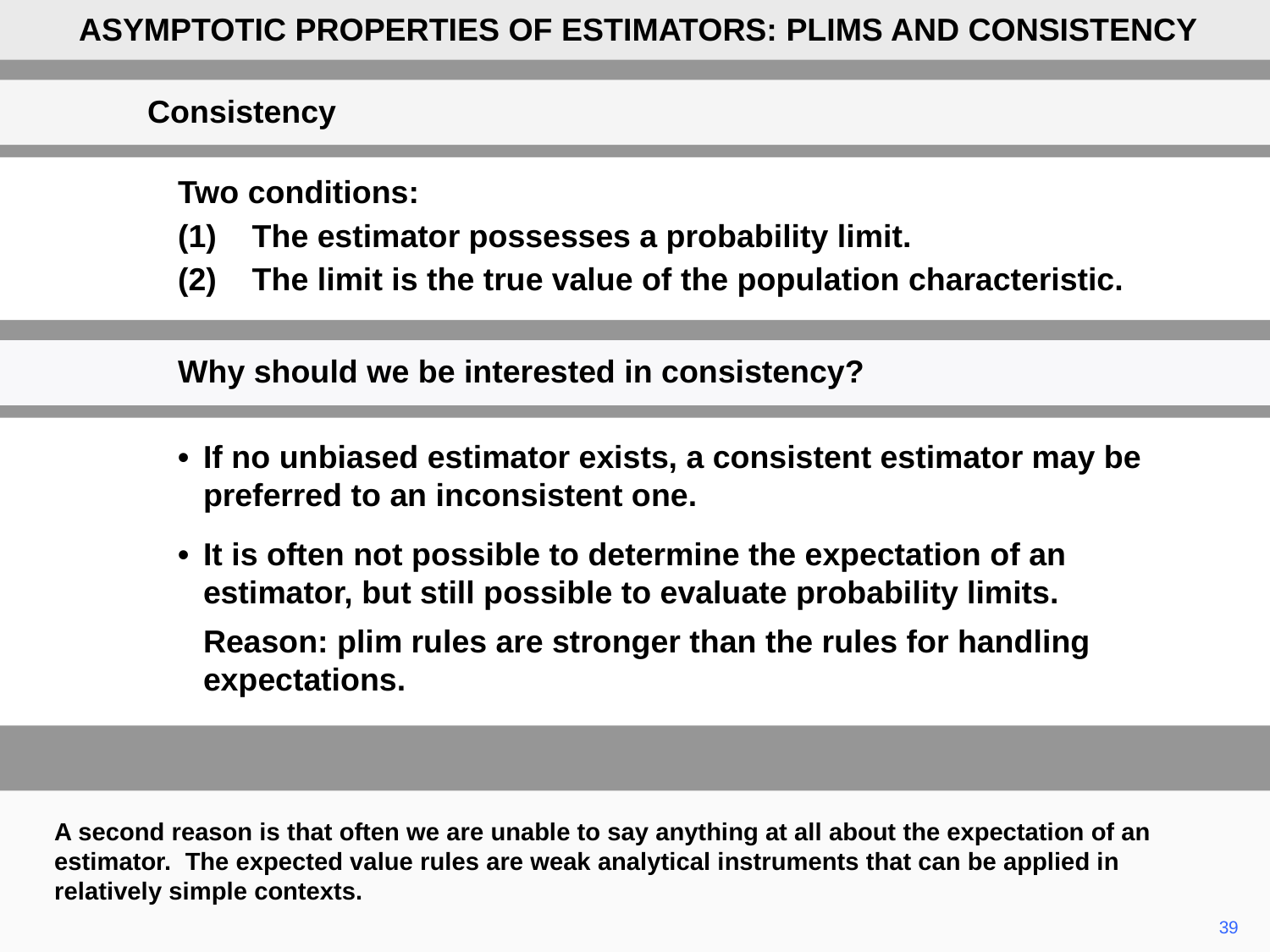

ASYMPTOTIC PROPERTIES OF ESTIMATORS: PLIMS AND CONSISTENCY

Consistency

Two conditions:
(1)	The estimator possesses a probability limit.
(2)	The limit is the true value of the population characteristic.

Why should we be interested in consistency?

•	If no unbiased estimator exists, a consistent estimator may be preferred to an inconsistent one.
•	It is often not possible to determine the expectation of an estimator, but still possible to evaluate probability limits.
	Reason: plim rules are stronger than the rules for handling expectations.

A second reason is that often we are unable to say anything at all about the expectation of an estimator.  The expected value rules are weak analytical instruments that can be applied in relatively simple contexts.
39